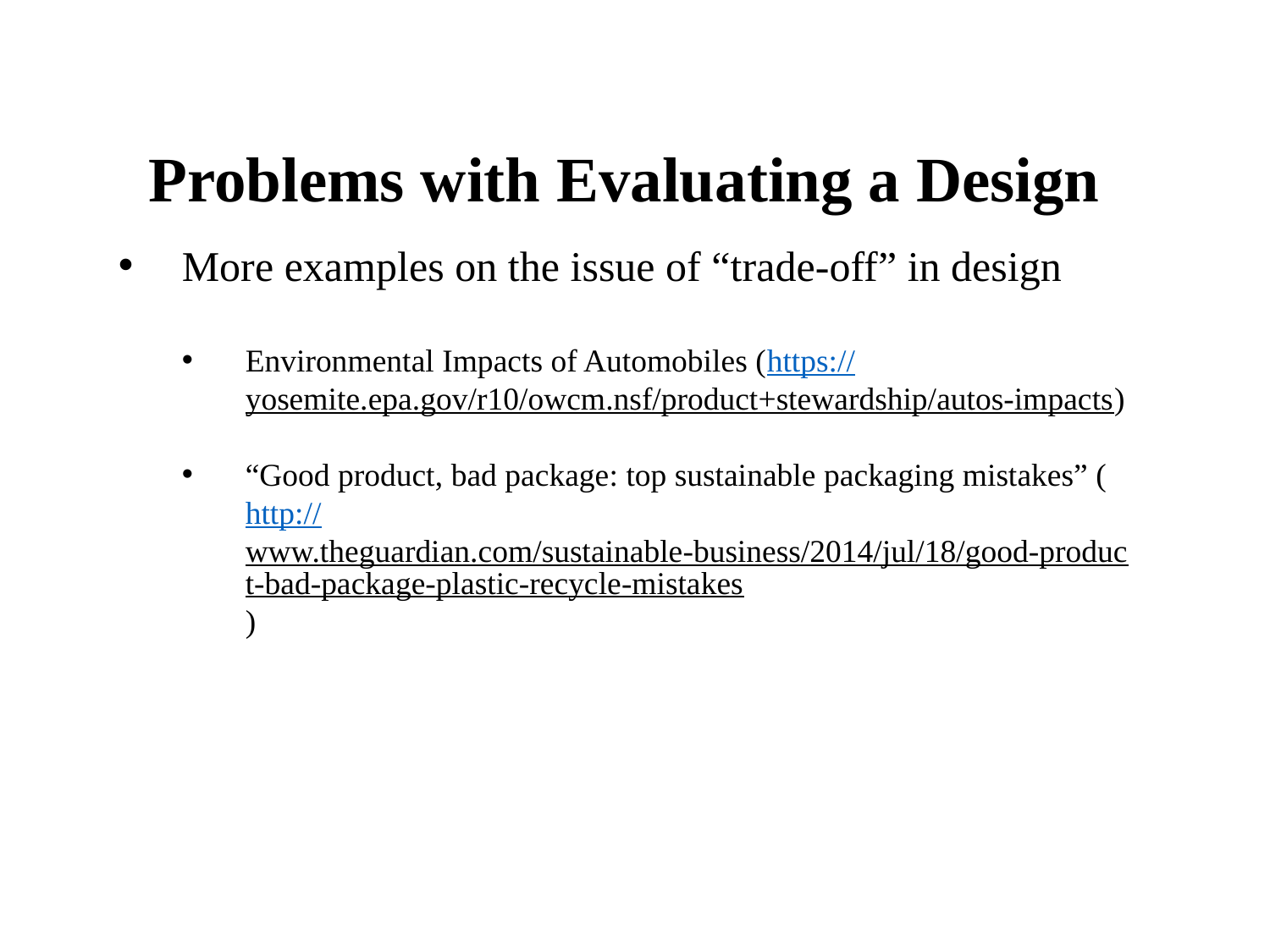

# Problems with Evaluating a Design
More examples on the issue of “trade-off” in design

Environmental Impacts of Automobiles (https://yosemite.epa.gov/r10/owcm.nsf/product+stewardship/autos-impacts)

“Good product, bad package: top sustainable packaging mistakes” (http://www.theguardian.com/sustainable-business/2014/jul/18/good-product-bad-package-plastic-recycle-mistakes)